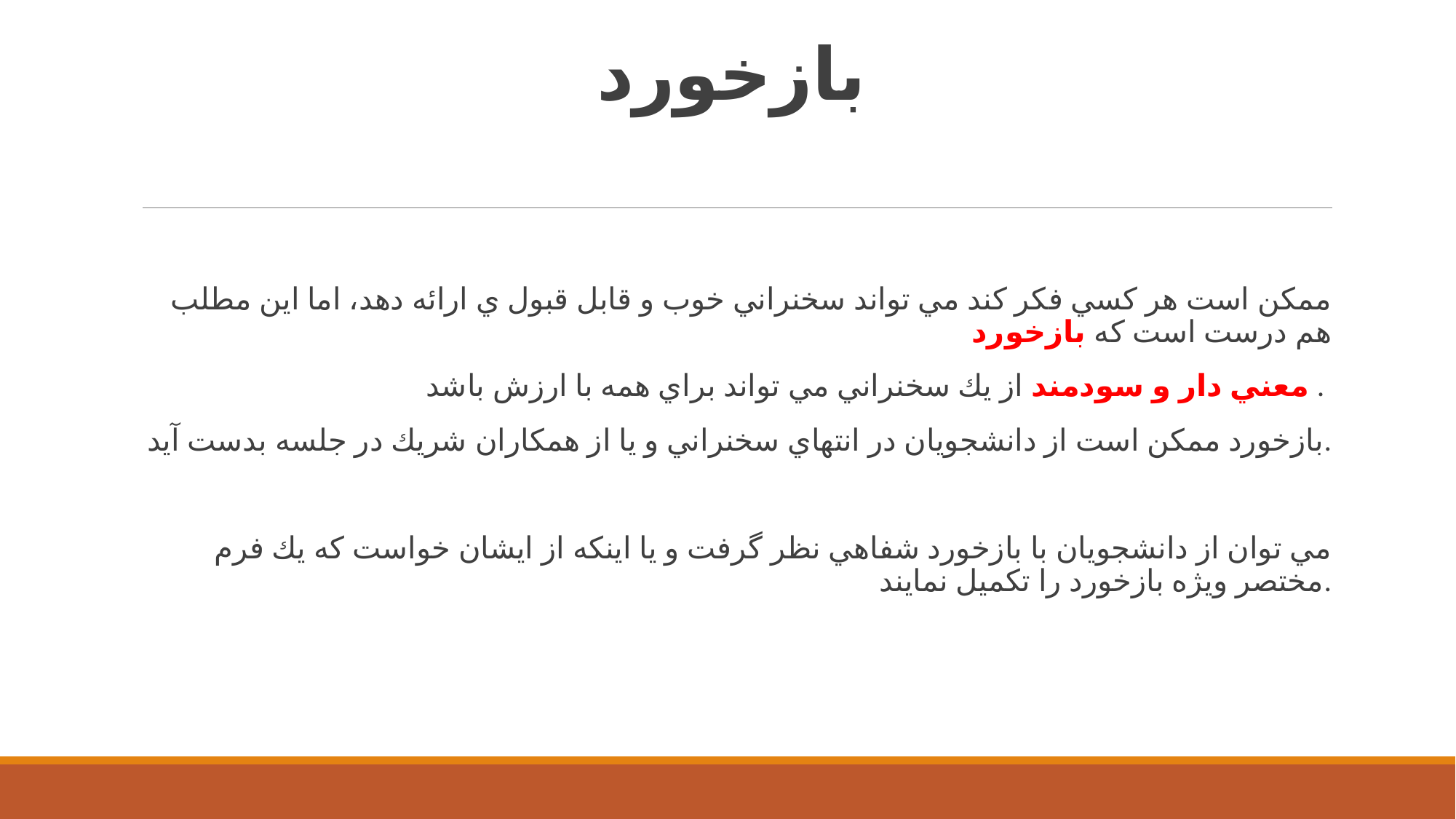

# بازخورد

ممكن است هر كسي فكر كند مي تواند سخنراني خوب و قابل قبول ي ارائه دهد، اما اين مطلب هم درست است كه بازخورد
 معني دار و سودمند از يك سخنراني مي تواند براي همه با ارزش باشد .
بازخورد ممكن است از دانشجويان در انتهاي سخنراني و يا از همكاران شريك در جلسه بدست آيد.

مي توان از دانشجويان با بازخورد شفاهي نظر گرفت و يا اينكه از ايشان خواست كه يك فرم مختصر ويژه بازخورد را تكميل نمايند.